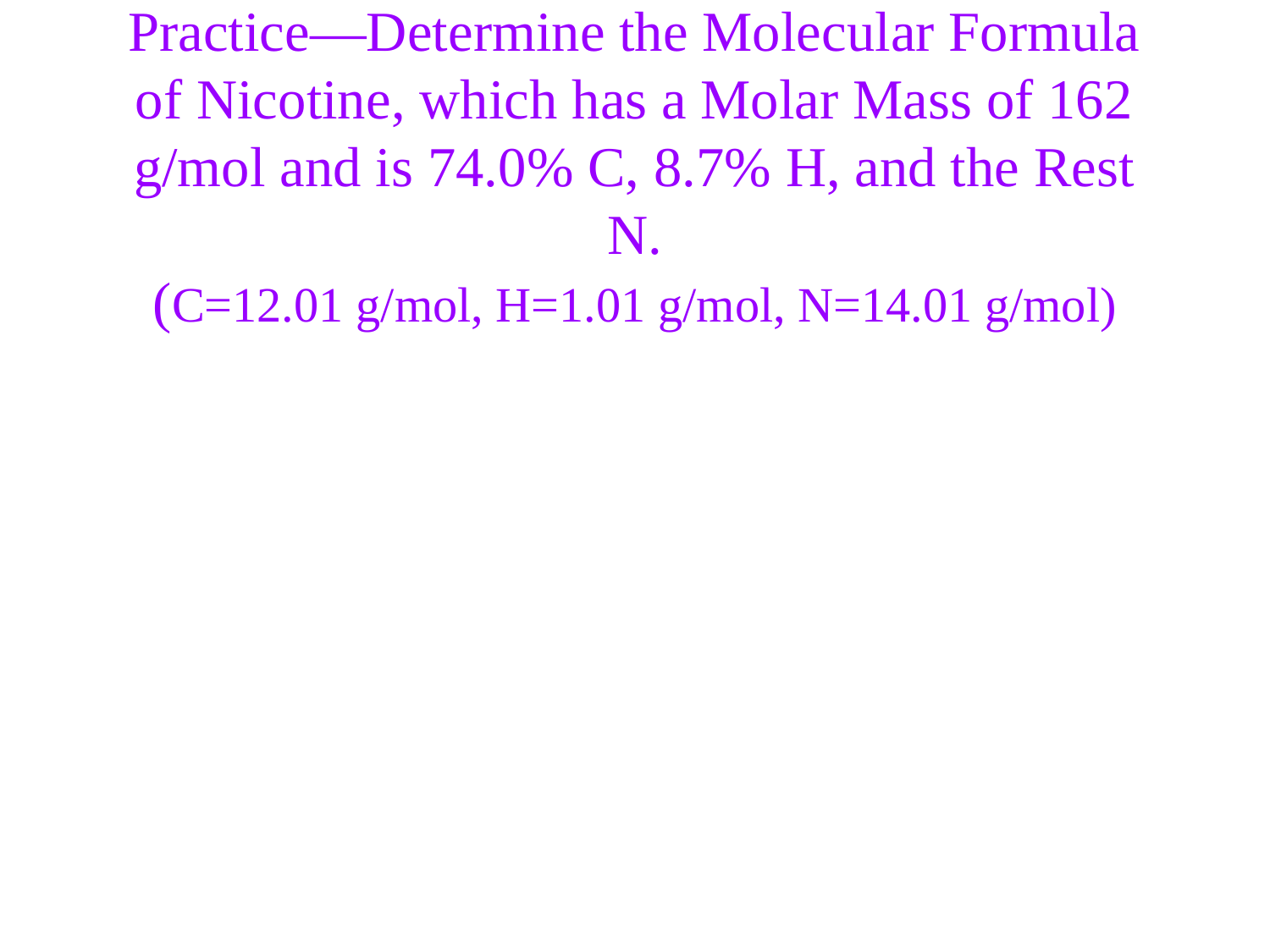

Practice—Determine the Molecular Formula of Nicotine, which has a Molar Mass of 162 g/mol and is 74.0% C, 8.7% H, and the Rest N.
(C=12.01 g/mol, H=1.01 g/mol, N=14.01 g/mol)